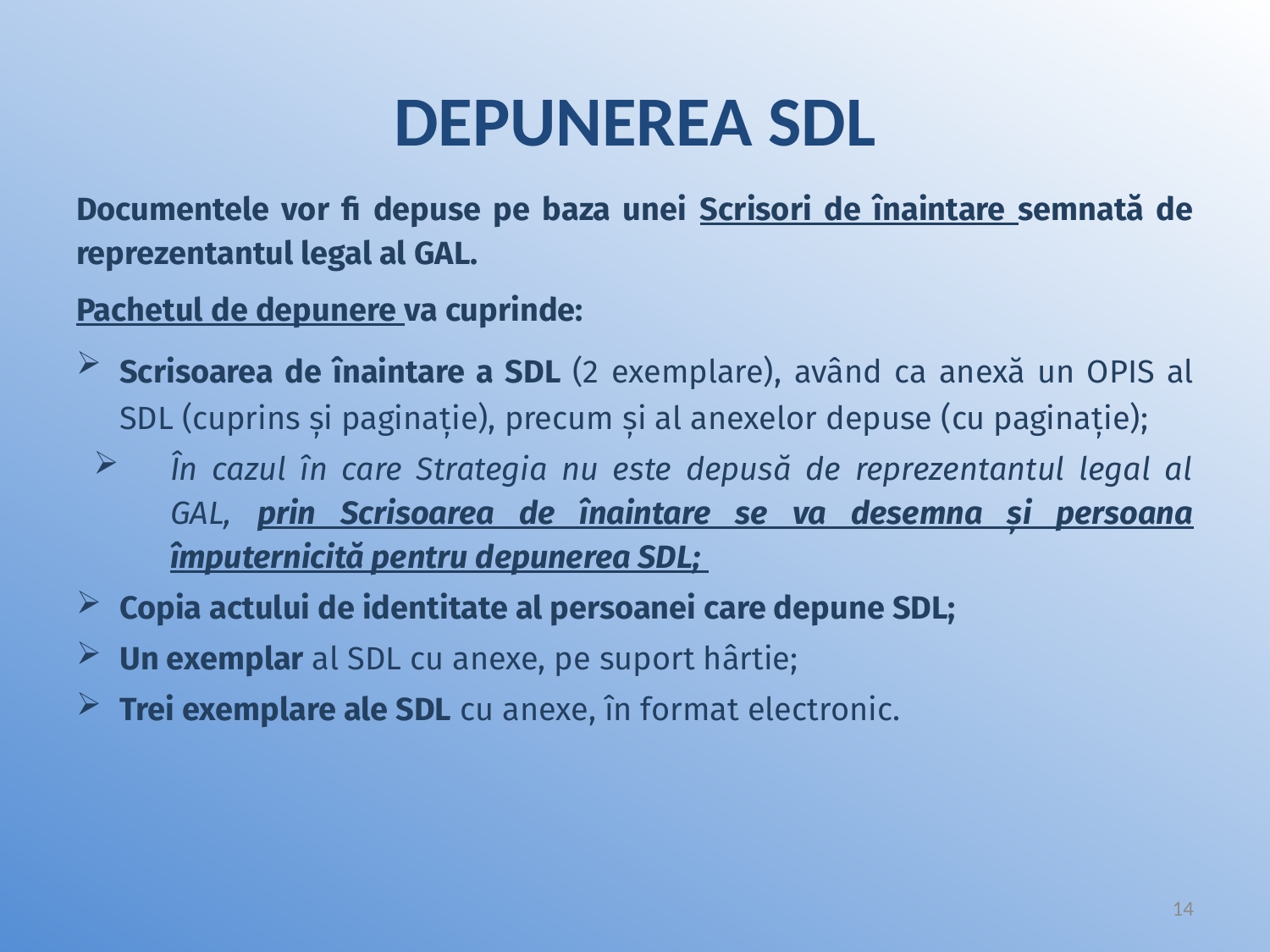

# DEPUNEREA SDL
Documentele vor fi depuse pe baza unei Scrisori de înaintare semnată de reprezentantul legal al GAL.
Pachetul de depunere va cuprinde:
Scrisoarea de înaintare a SDL (2 exemplare), având ca anexă un OPIS al SDL (cuprins și paginație), precum și al anexelor depuse (cu paginație);
În cazul în care Strategia nu este depusă de reprezentantul legal al GAL, prin Scrisoarea de înaintare se va desemna și persoana împuternicită pentru depunerea SDL;
Copia actului de identitate al persoanei care depune SDL;
Un exemplar al SDL cu anexe, pe suport hârtie;
Trei exemplare ale SDL cu anexe, în format electronic.

14